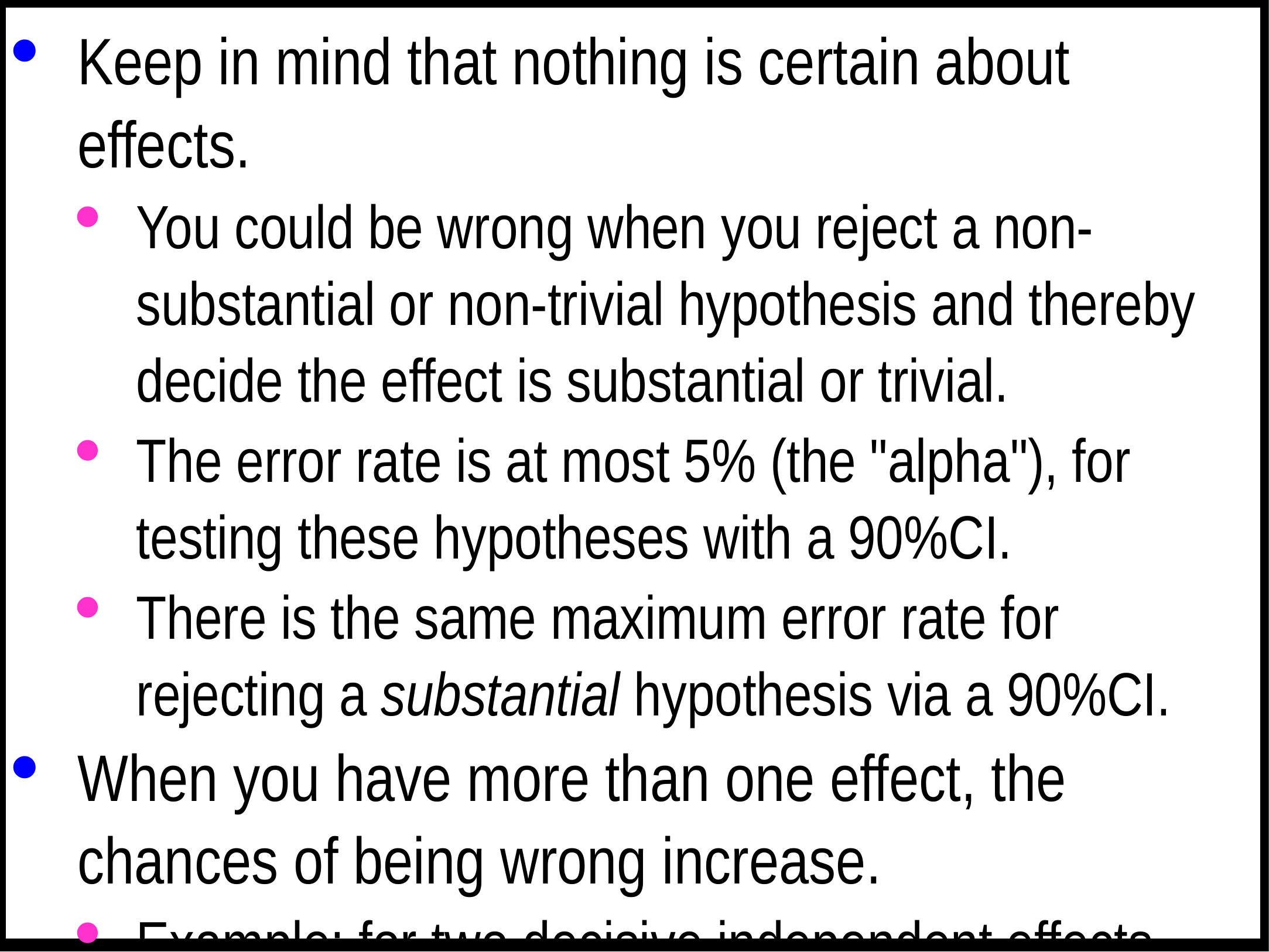

Keep in mind that nothing is certain about effects.
You could be wrong when you reject a non-substantial or non-trivial hypothesis and thereby decide the effect is substantial or trivial.
The error rate is at most 5% (the "alpha"), for testing these hypotheses with a 90%CI.
There is the same maximum error rate for rejecting a substantial hypothesis via a 90%CI.
When you have more than one effect, the chances of being wrong increase.
Example: for two decisive independent effects, each with an error rate of 5%, the chance of making at least one error is approximately 5% + 5% = 10% (more precisely, 9.8%.)
Hence, if you want to control inflation of error with multiple effects (you don't have to), you could declare only one of these two effects to be decisive.
Or you could use a test with a lower alpha (via a CI with a higher level).
Example: with a 95%CI, the maximum error rate is 2.5%, so the maximum combined error rate for two effects is 2.5% + 2.5% = 5%.
Example: a 99%CI has a maximum error rate of 0.5%, so you can have up to 10 decisive effects based on a 99%CI and keep the error rate below an acceptable 10*0.5 = 5%.
The price you pay for using lower alphas (wider CIs) is fewer decisive effects!
I always show 90%CI, but I sometimes highlight effects that have adequate precision at the 99% level by showing them in bold in tables, regardless of the number of effects.
See the article Magnitude-based Decisions as Hypothesis Tests and the accompanying slideshow at sportsci.org/2020 for a full description of error rates.